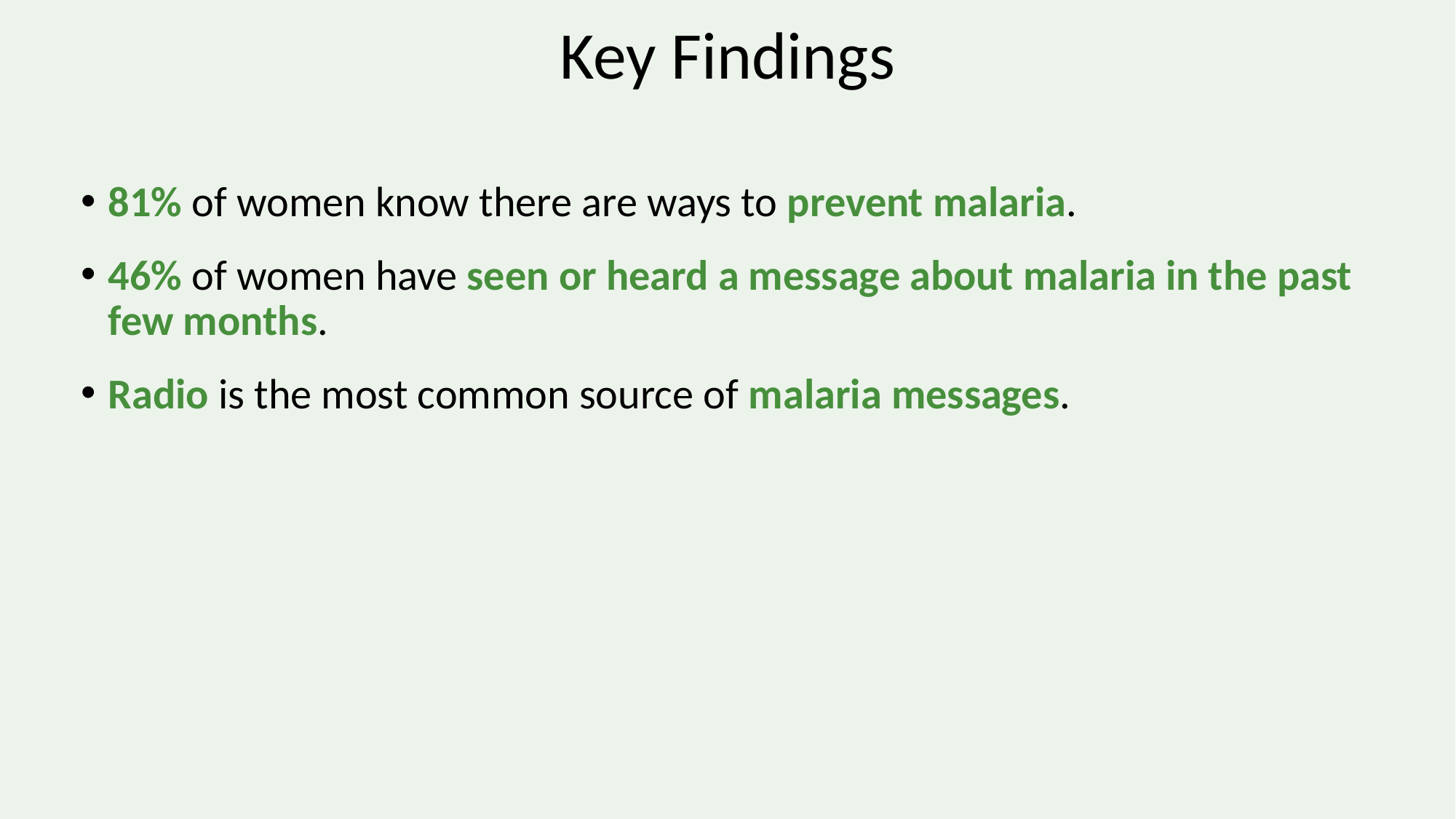

# Key Findings
81% of women know there are ways to prevent malaria.
46% of women have seen or heard a message about malaria in the past few months.
Radio is the most common source of malaria messages.